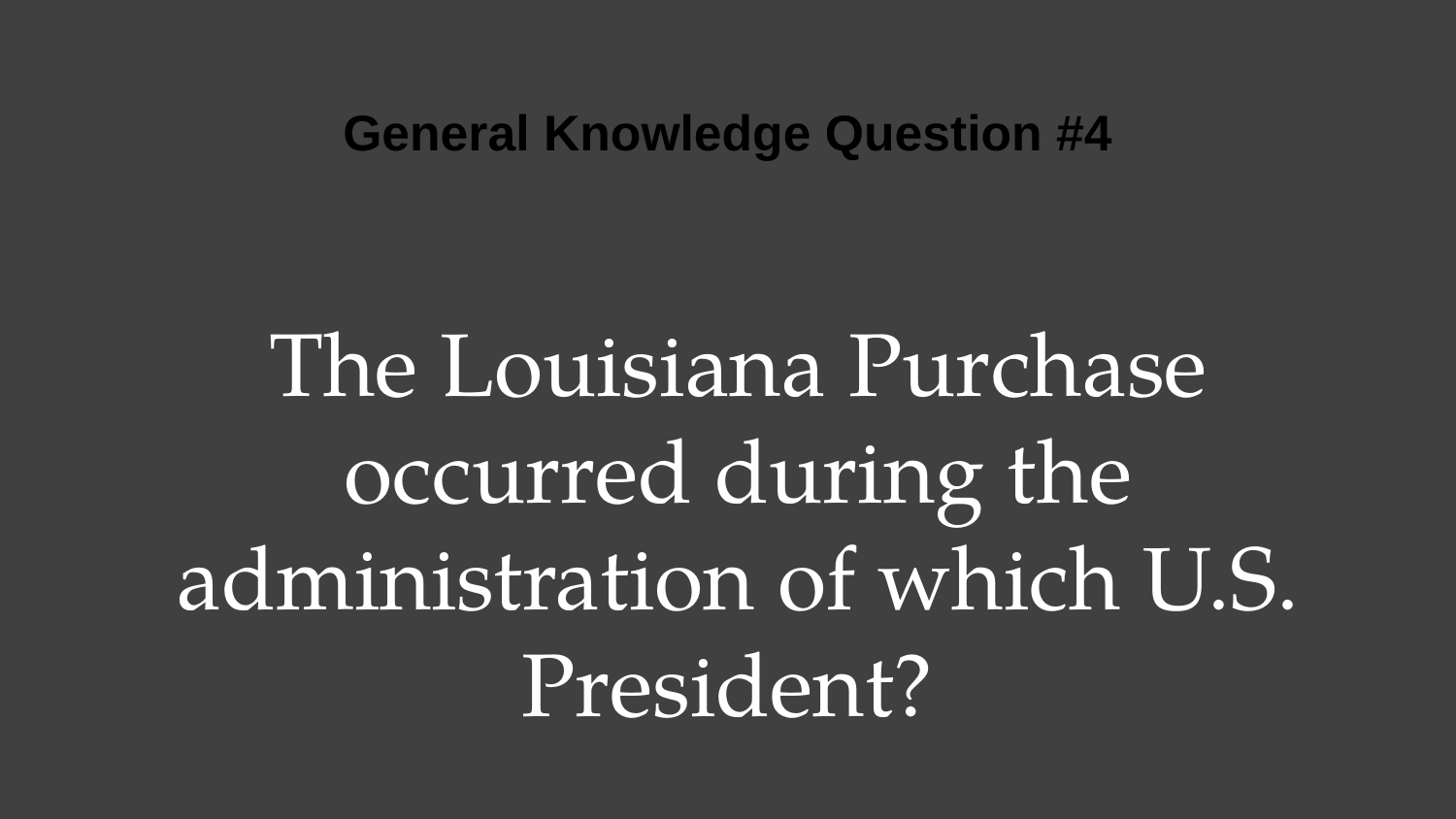

# General Knowledge Question #4
The Louisiana Purchase occurred during the administration of which U.S. President?